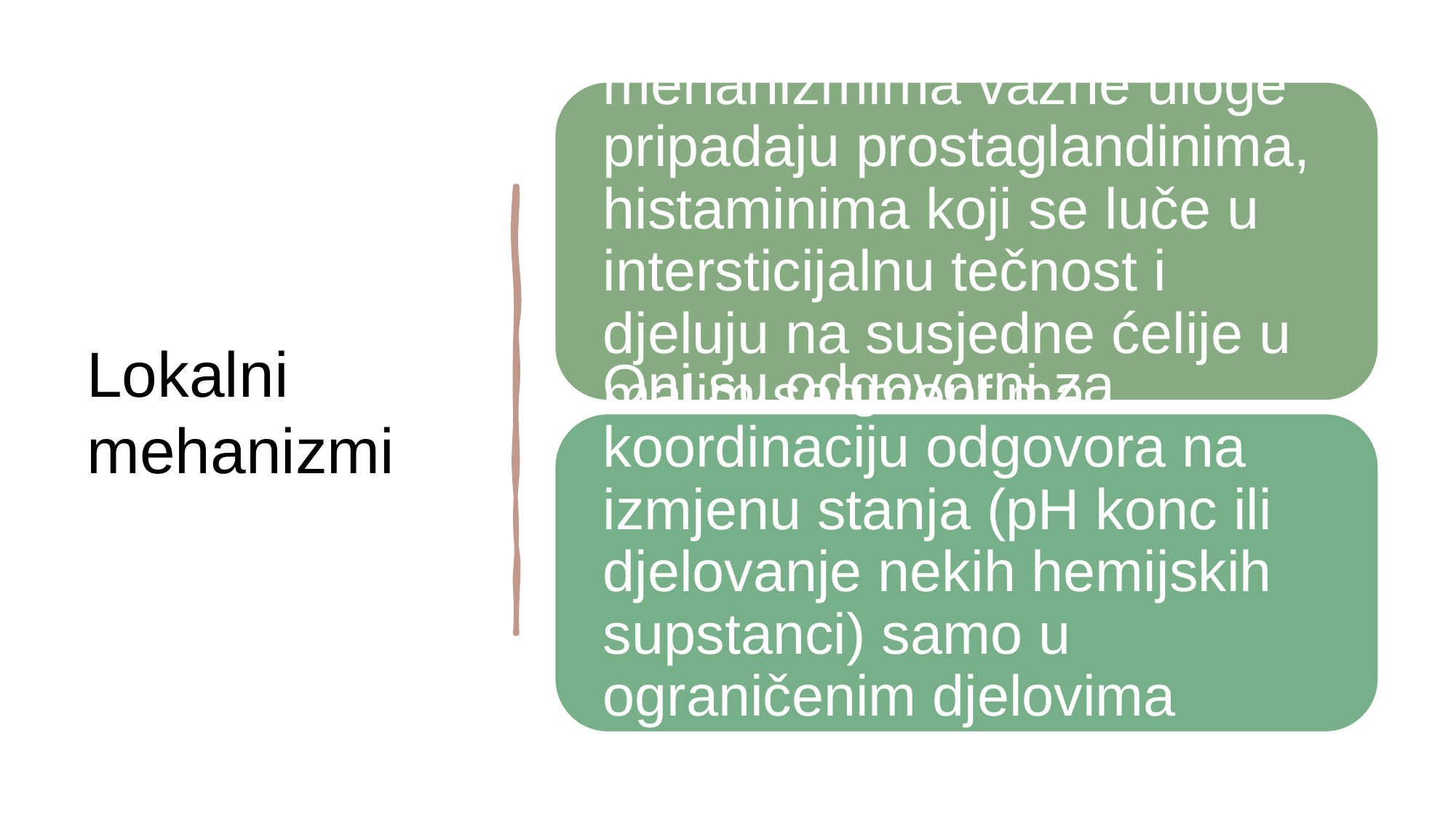

Među lokalnim mehanizmima važne uloge pripadaju prostaglandinima, histaminima koji se luče u intersticijalnu tečnost i djeluju na susjedne ćelije u malim segmentima digestivnog sistema.
Oni su odgovorni za koordinaciju odgovora na izmjenu stanja (pH konc ili djelovanje nekih hemijskih supstanci) samo u ograničenim djelovima digestivnog sistema.
# Lokalni mehanizmi